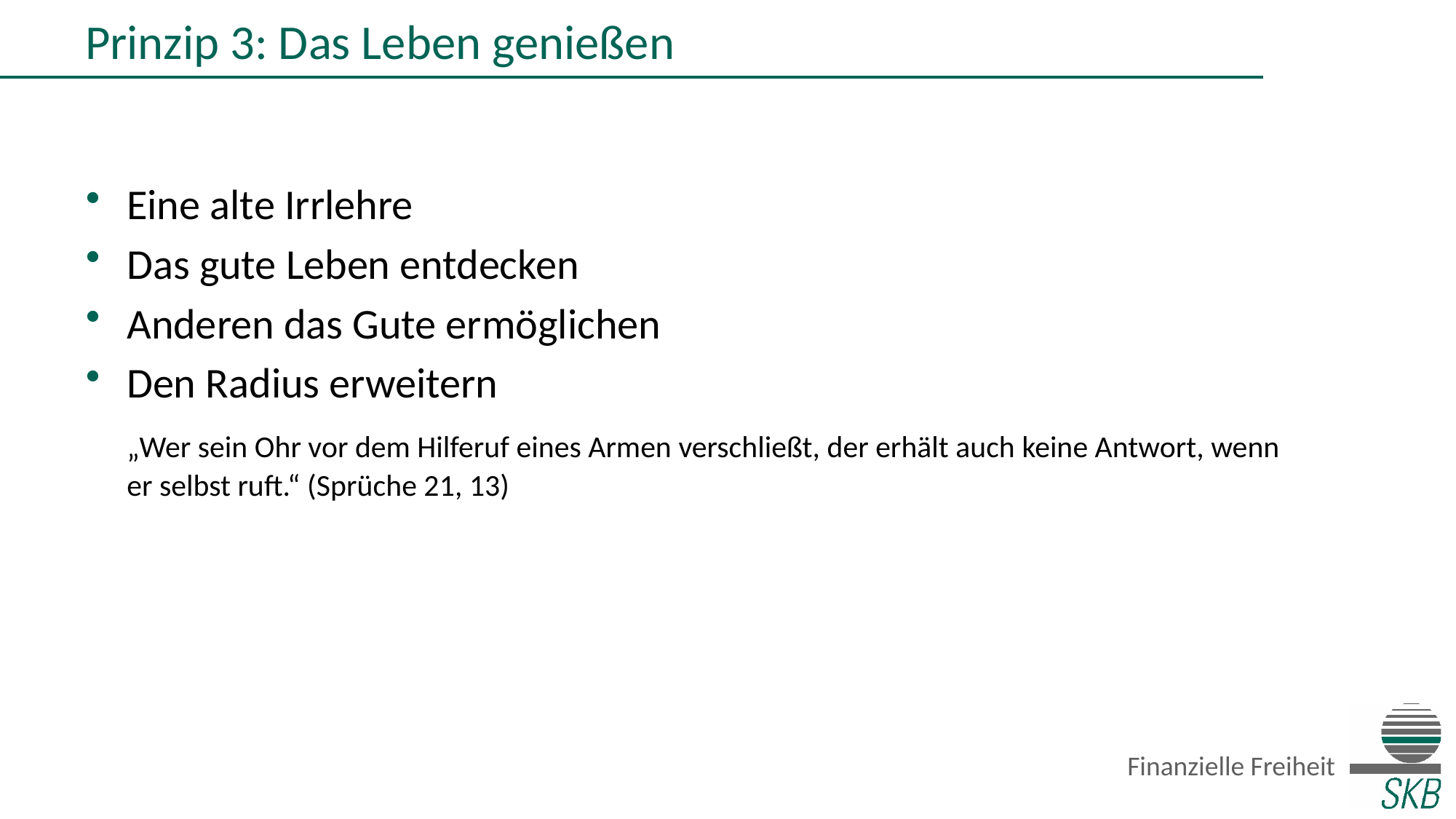

Prinzip 3: Das Leben genießen
Eine alte Irrlehre
Das gute Leben entdecken
Anderen das Gute ermöglichen
Den Radius erweitern
	„Wer sein Ohr vor dem Hilferuf eines Armen verschließt, der erhält auch keine Antwort, wenn er selbst ruft.“ (Sprüche 21, 13)